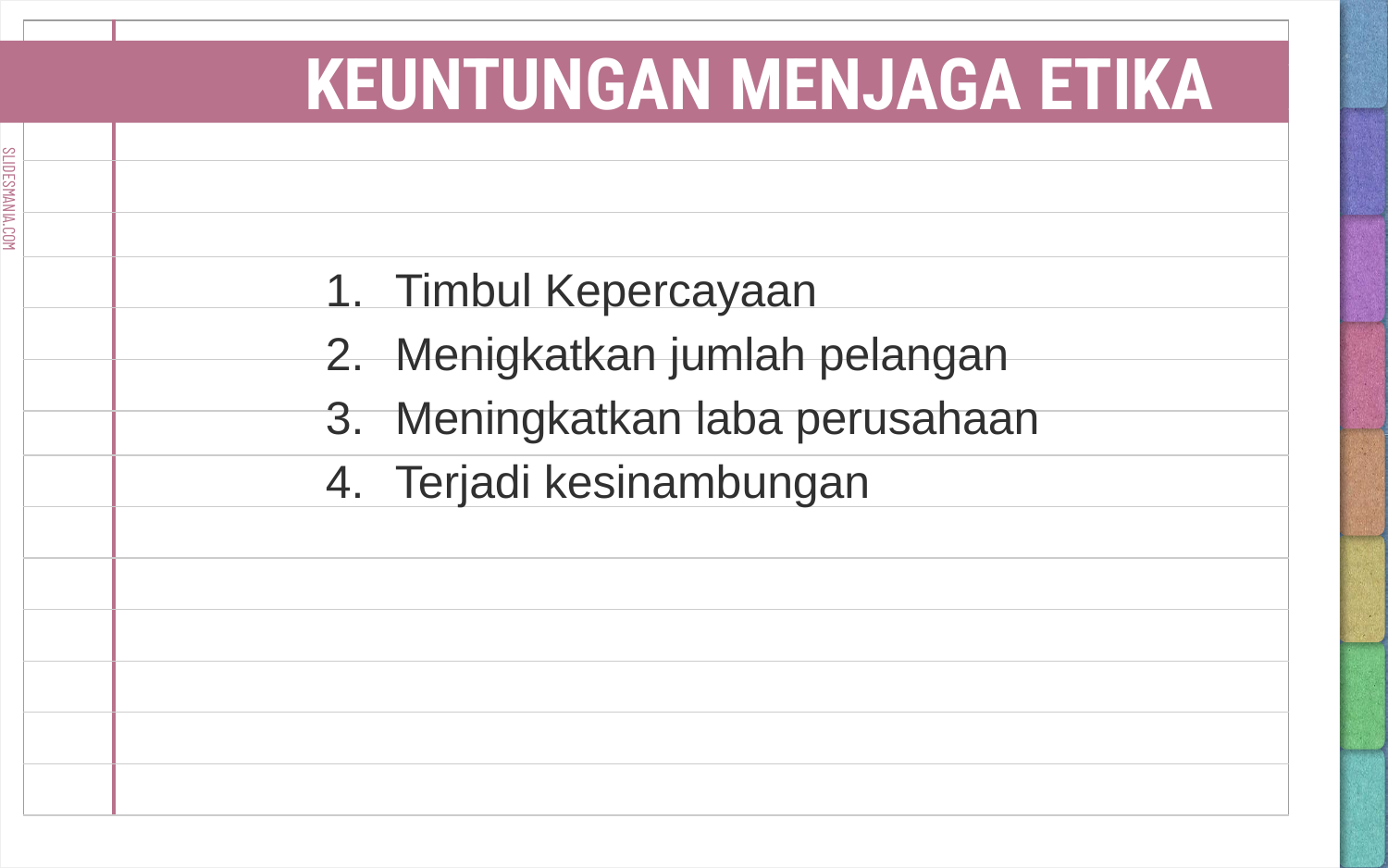

# KEUNTUNGAN MENJAGA ETIKA
Timbul Kepercayaan
Menigkatkan jumlah pelangan
Meningkatkan laba perusahaan
Terjadi kesinambungan